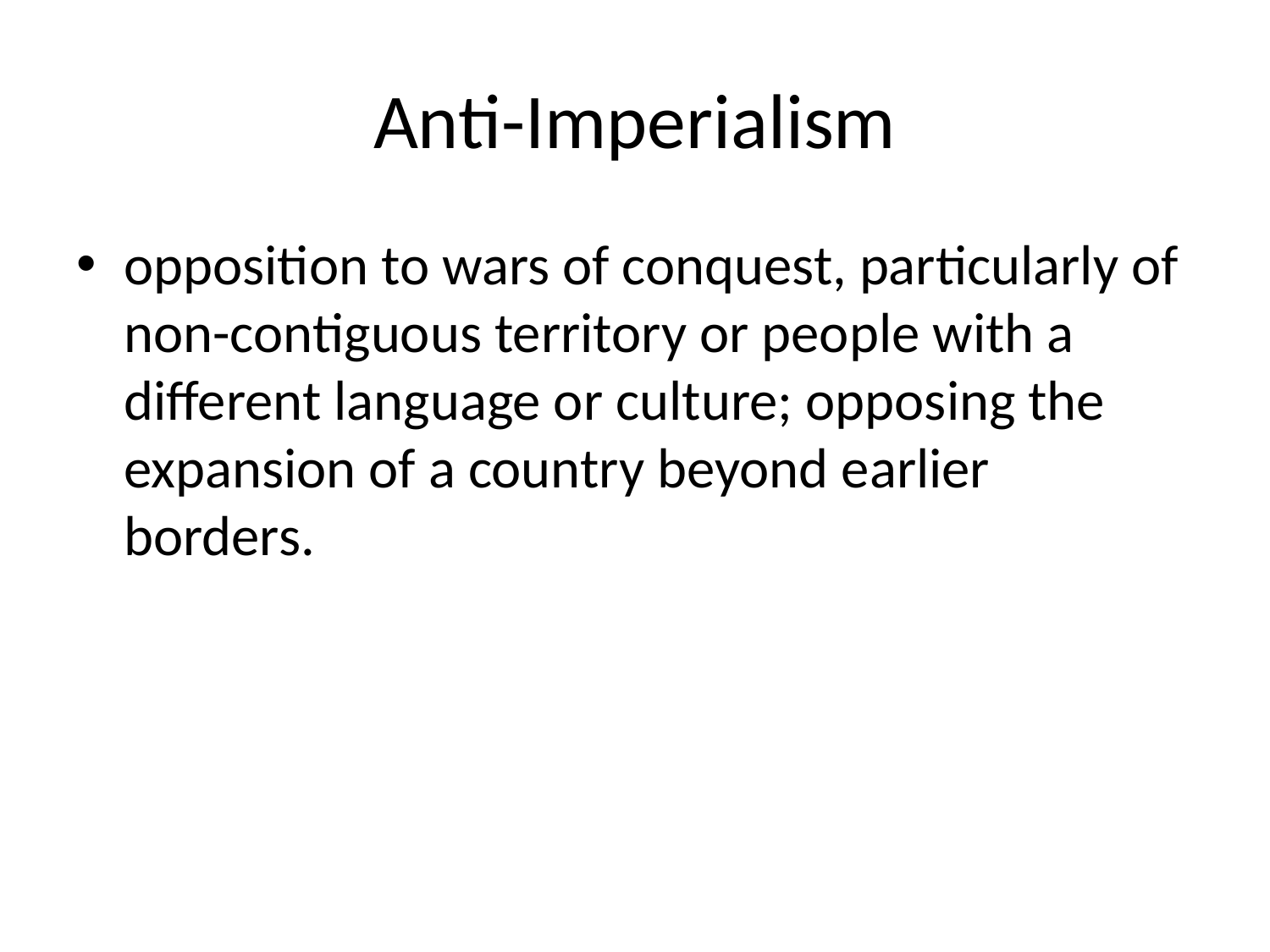

# Anti-Imperialism
opposition to wars of conquest, particularly of non-contiguous territory or people with a different language or culture; opposing the expansion of a country beyond earlier borders.